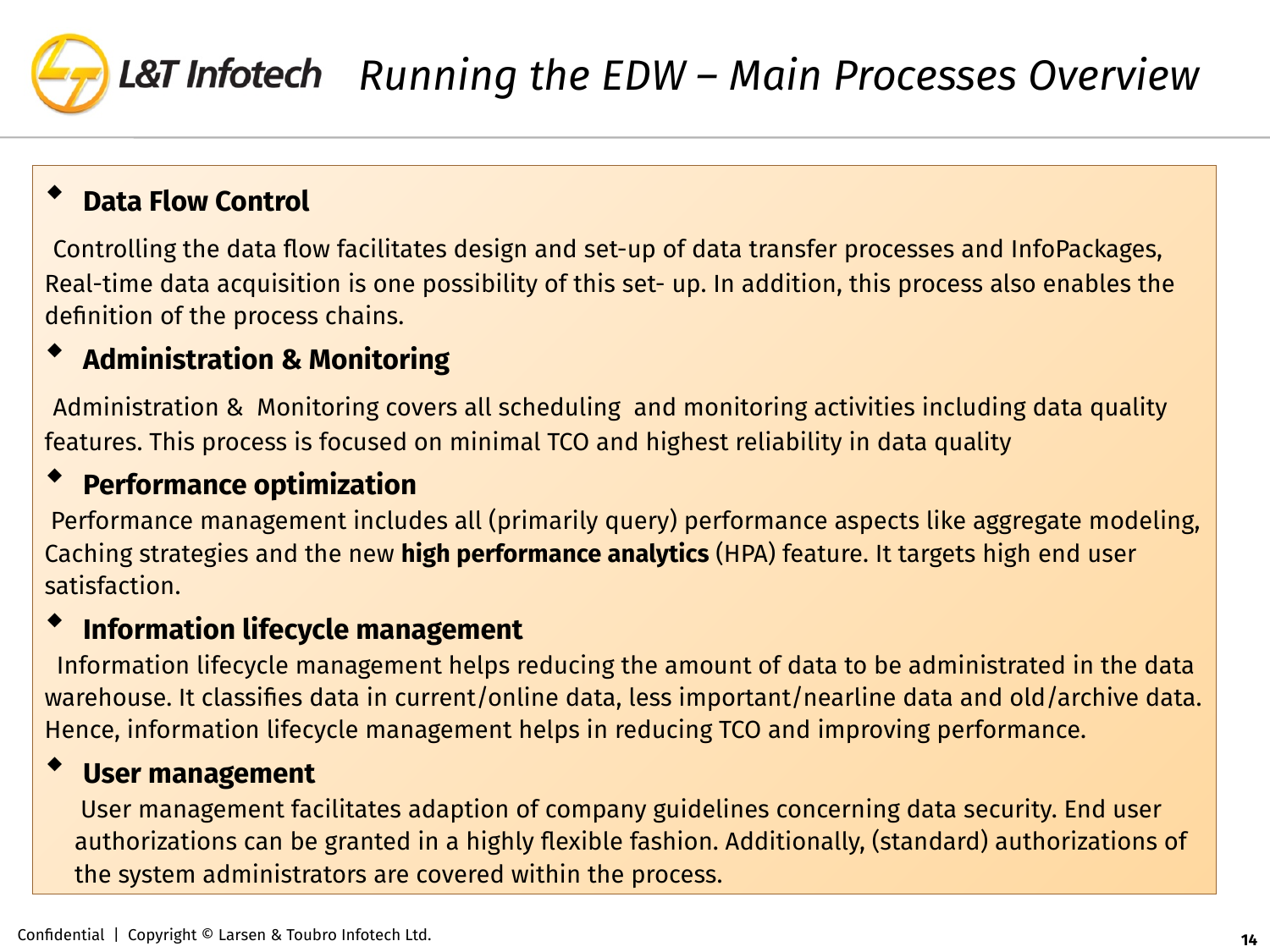

# Running the EDW – Main Processes Overview
 Data Flow Control
 Controlling the data flow facilitates design and set-up of data transfer processes and InfoPackages, Real-time data acquisition is one possibility of this set- up. In addition, this process also enables the definition of the process chains.
 Administration & Monitoring
 Administration &  Monitoring covers all scheduling  and monitoring activities including data quality features. This process is focused on minimal TCO and highest reliability in data quality
 Performance optimization
 Performance management includes all (primarily query) performance aspects like aggregate modeling, Caching strategies and the new high performance analytics (HPA) feature. It targets high end user satisfaction.
 Information lifecycle management
  Information lifecycle management helps reducing the amount of data to be administrated in the data warehouse. It classifies data in current/online data, less important/nearline data and old/archive data. Hence, information lifecycle management helps in reducing TCO and improving performance.
 User management
 User management facilitates adaption of company guidelines concerning data security. End user authorizations can be granted in a highly flexible fashion. Additionally, (standard) authorizations of the system administrators are covered within the process.
Confidential  |  Copyright © Larsen & Toubro Infotech Ltd.
14